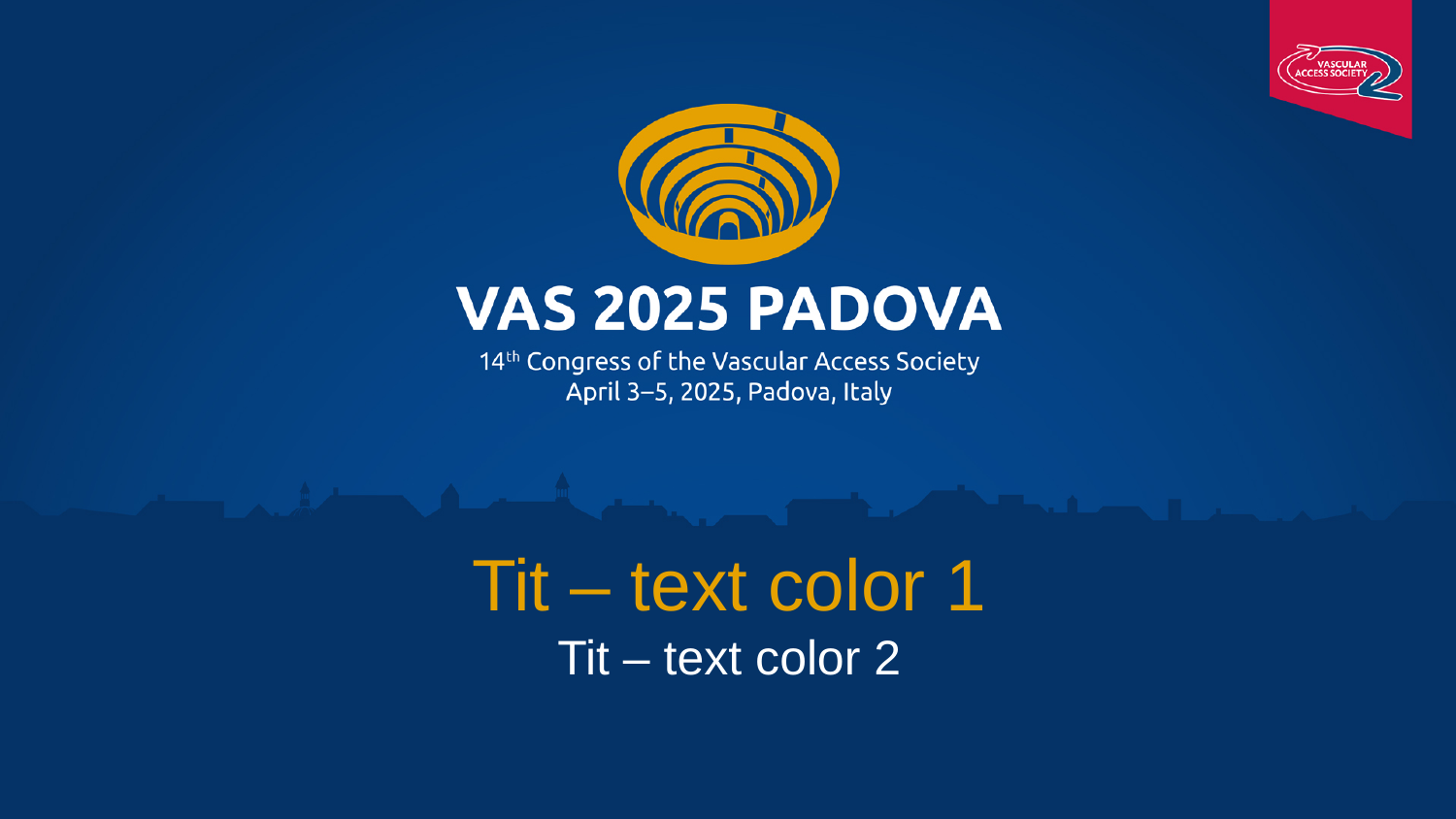

Tit – text color 1
Tit – text color 2